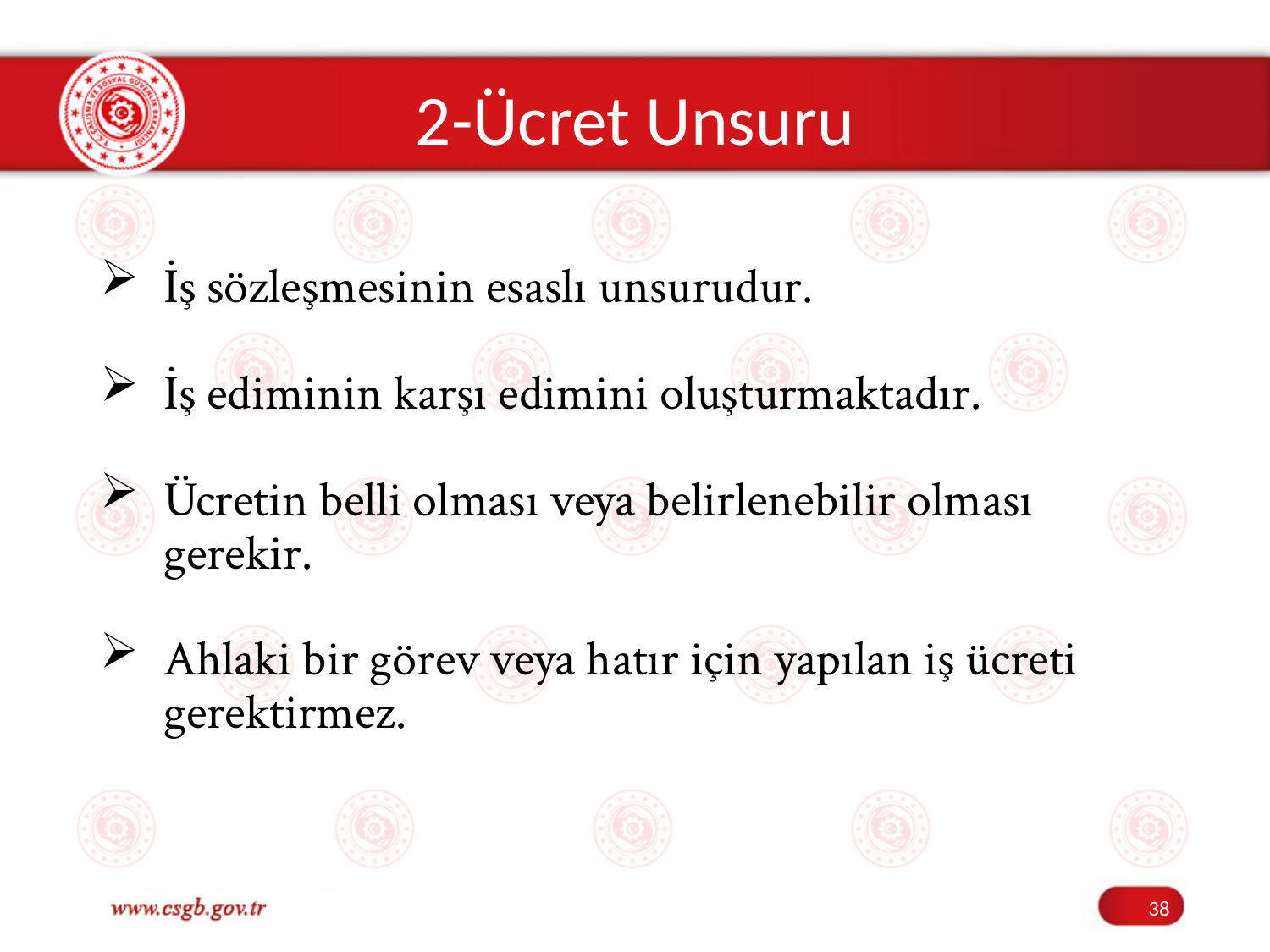

# 2-Ücret Unsuru
İş sözleşmesinin esaslı unsurudur.

İş ediminin karşı edimini oluşturmaktadır.

Ücretin belli olması veya belirlenebilir olması gerekir.

Ahlaki bir görev veya hatır için yapılan iş ücreti gerektirmez.

38